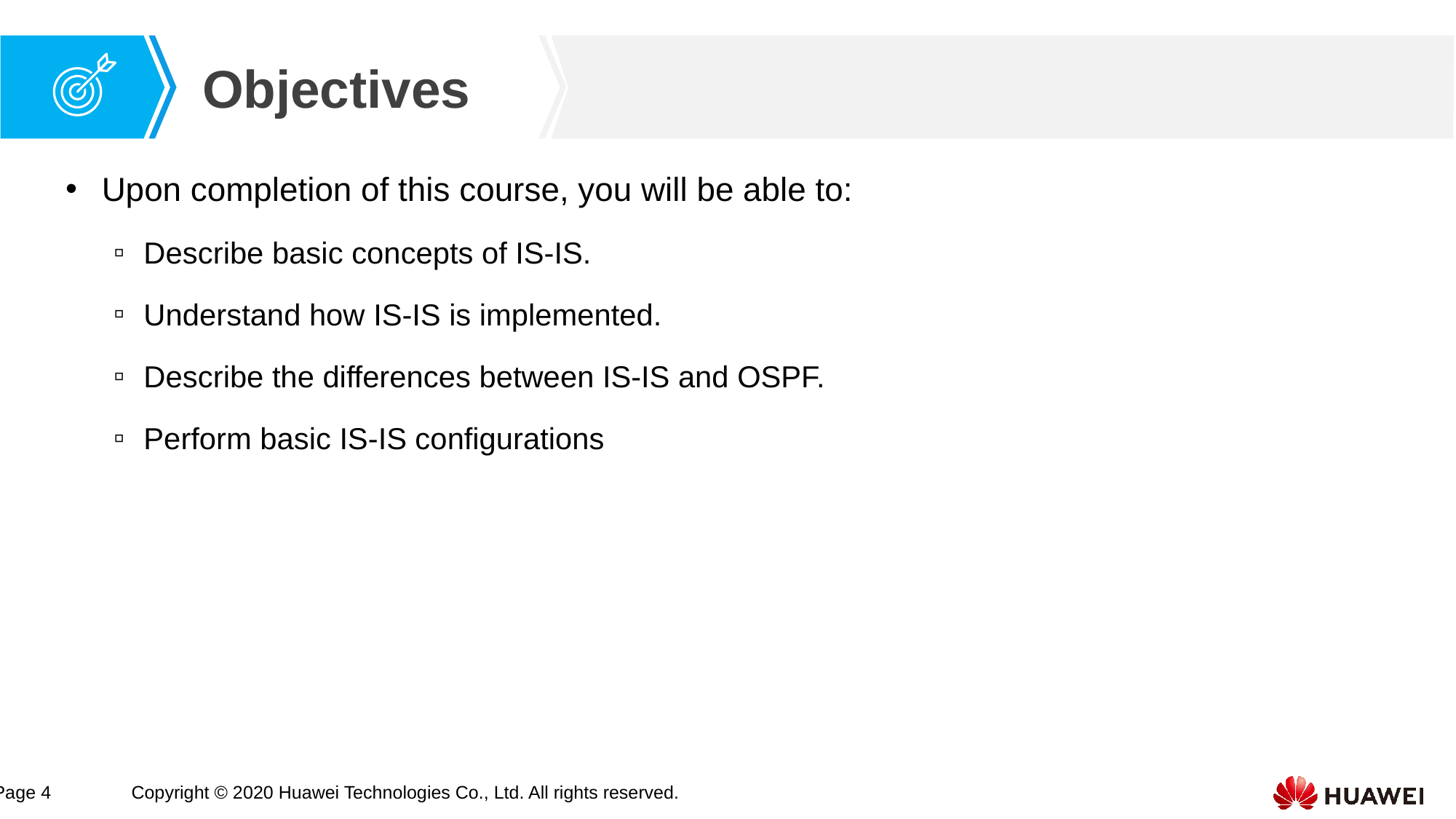

Upon completion of this course, you will be able to:
Describe basic concepts of IS-IS.
Understand how IS-IS is implemented.
Describe the differences between IS-IS and OSPF.
Perform basic IS-IS configurations